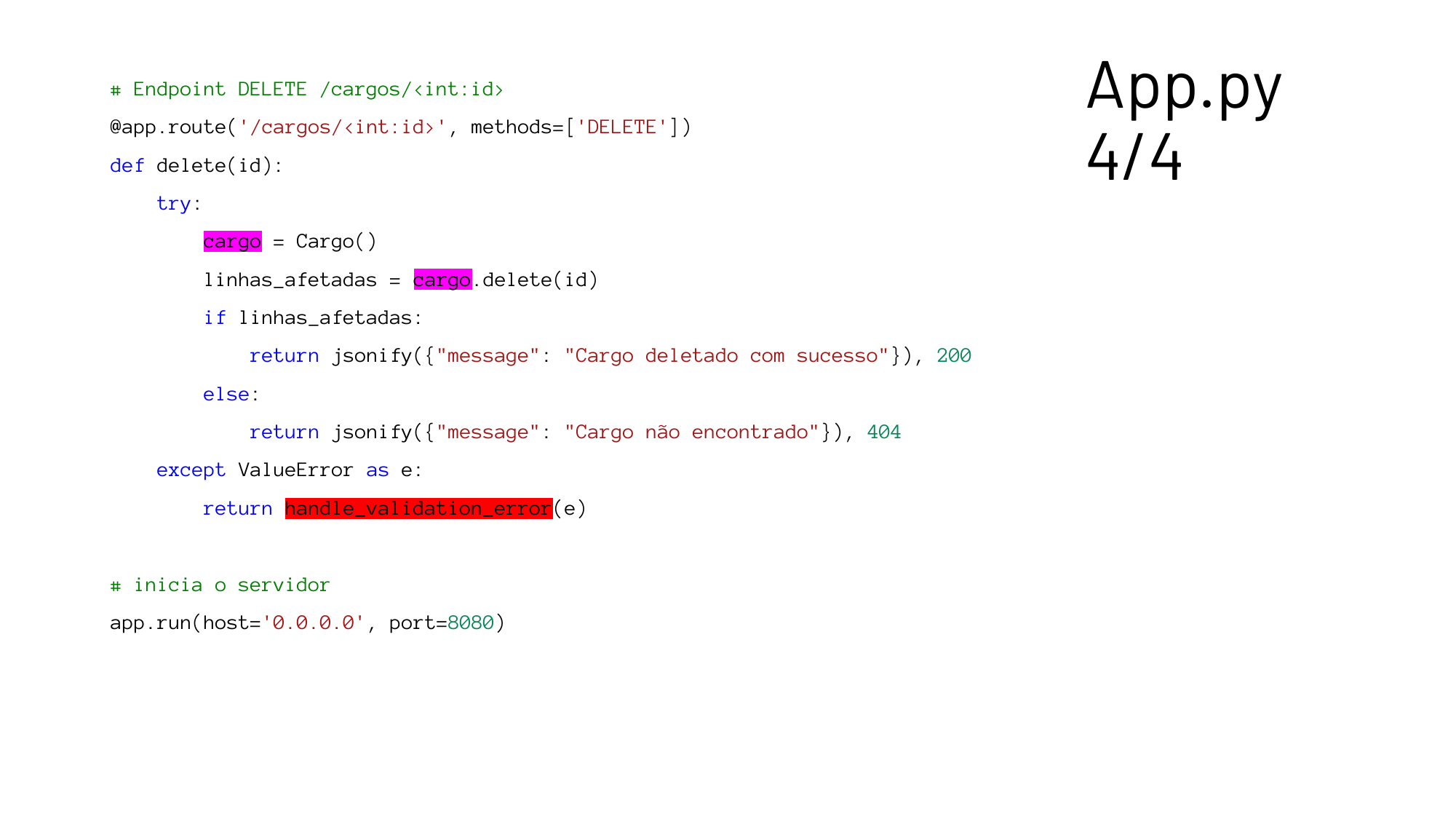

# App.py 4/4
# Endpoint DELETE /cargos/<int:id>
@app.route('/cargos/<int:id>', methods=['DELETE'])
def delete(id):
    try:
        cargo = Cargo()
        linhas_afetadas = cargo.delete(id)
        if linhas_afetadas:
            return jsonify({"message": "Cargo deletado com sucesso"}), 200
        else:
            return jsonify({"message": "Cargo não encontrado"}), 404
    except ValueError as e:
        return handle_validation_error(e)

# inicia o servidor
app.run(host='0.0.0.0', port=8080)